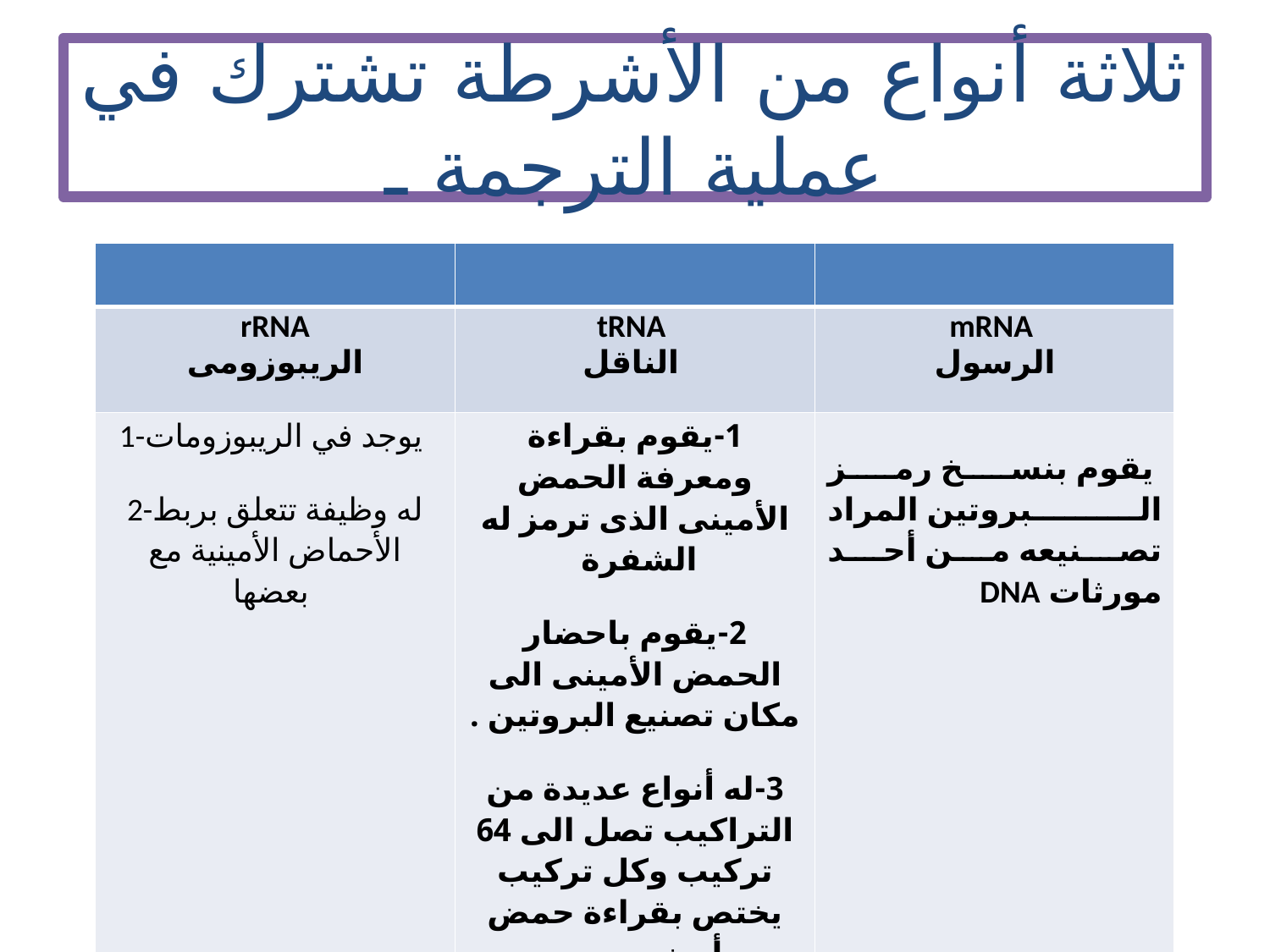

# ثلاثة أنواع من الأشرطة تشترك في عملية الترجمة ـ

|  |  |  |
| --- | --- | --- |
| rRNA الريبوزومى | tRNA الناقل | mRNA الرسول |
| 1-يوجد في الريبوزومات 2-له وظيفة تتعلق بربط الأحماض الأمينية مع بعضها | 1-يقوم بقراءة ومعرفة الحمض الأمينى الذى ترمز له الشفرة 2-يقوم باحضار الحمض الأمينى الى مكان تصنيع البروتين . 3-له أنواع عديدة من التراكيب تصل الى 64 تركيب وكل تركيب يختص بقراءة حمض أمينى معين | يقوم بنسخ رمز البروتين المراد تصنيعه من أحد مورثات DNA |
|  |  |  |